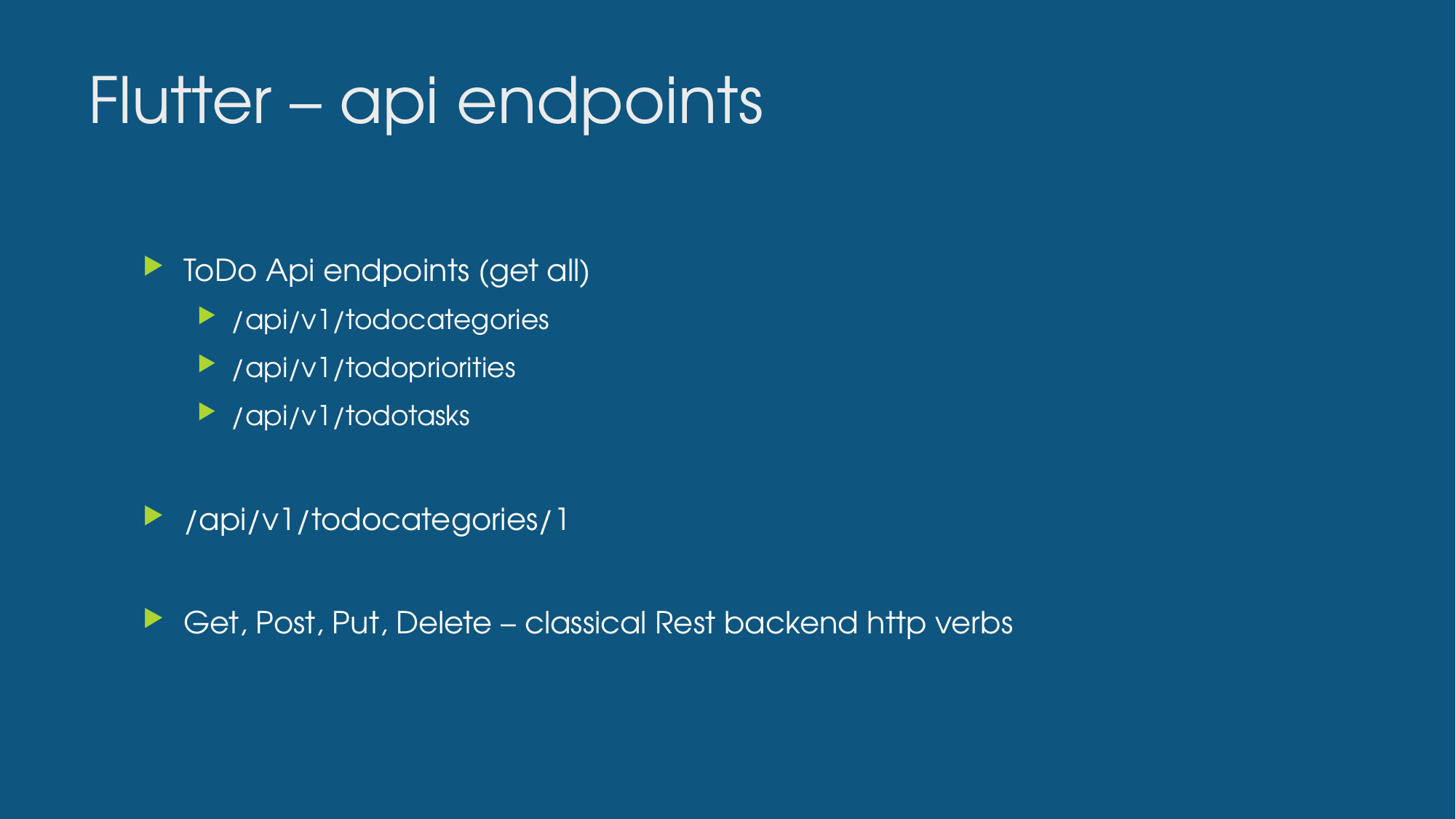

9
# Flutter – api endpoints
ToDo Api endpoints (get all)
/api/v1/todocategories
/api/v1/todopriorities
/api/v1/todotasks

/api/v1/todocategories/1

Get, Post, Put, Delete – classical Rest backend http verbs